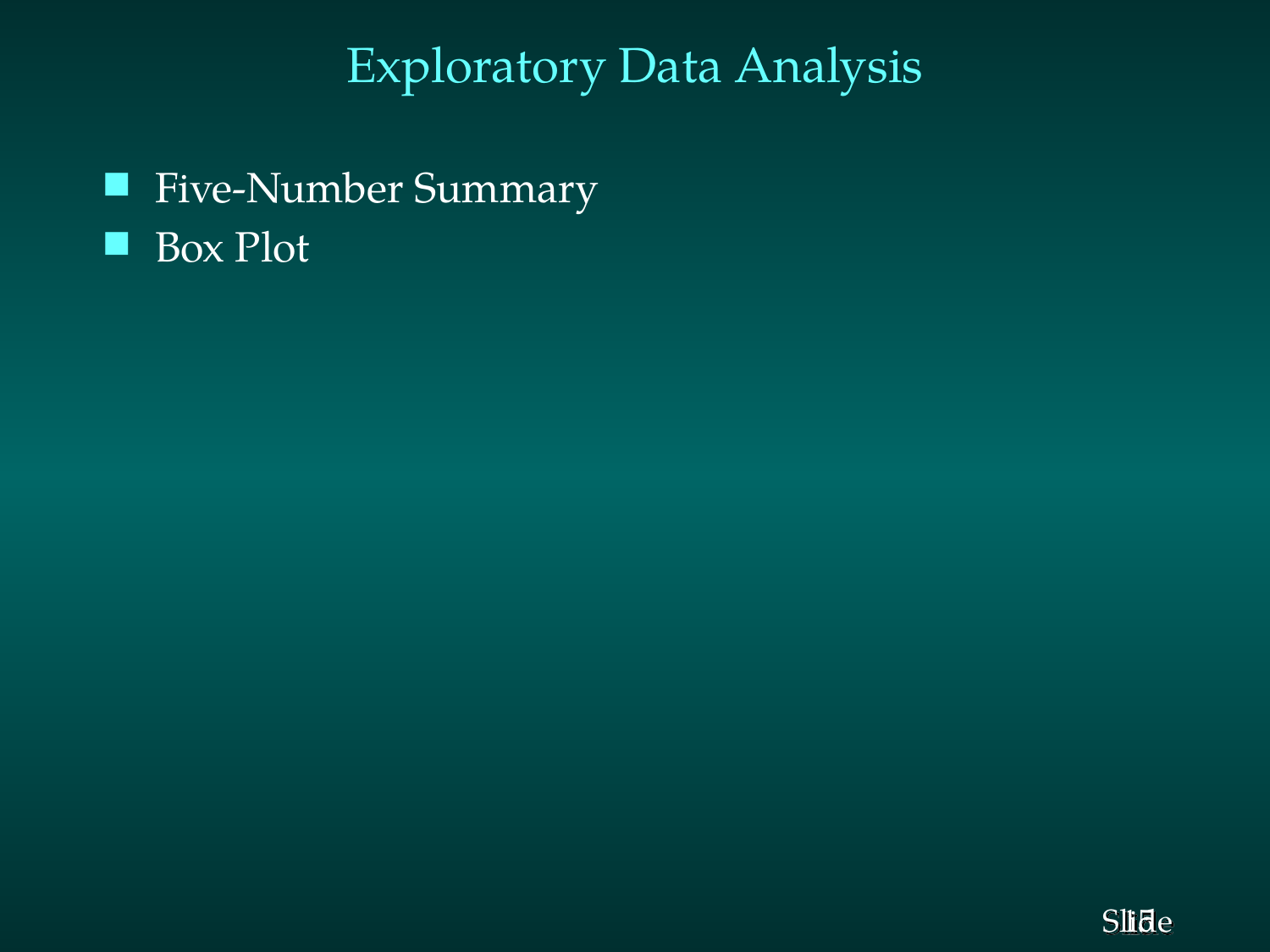

# Exploratory Data Analysis
Five-Number Summary
Box Plot